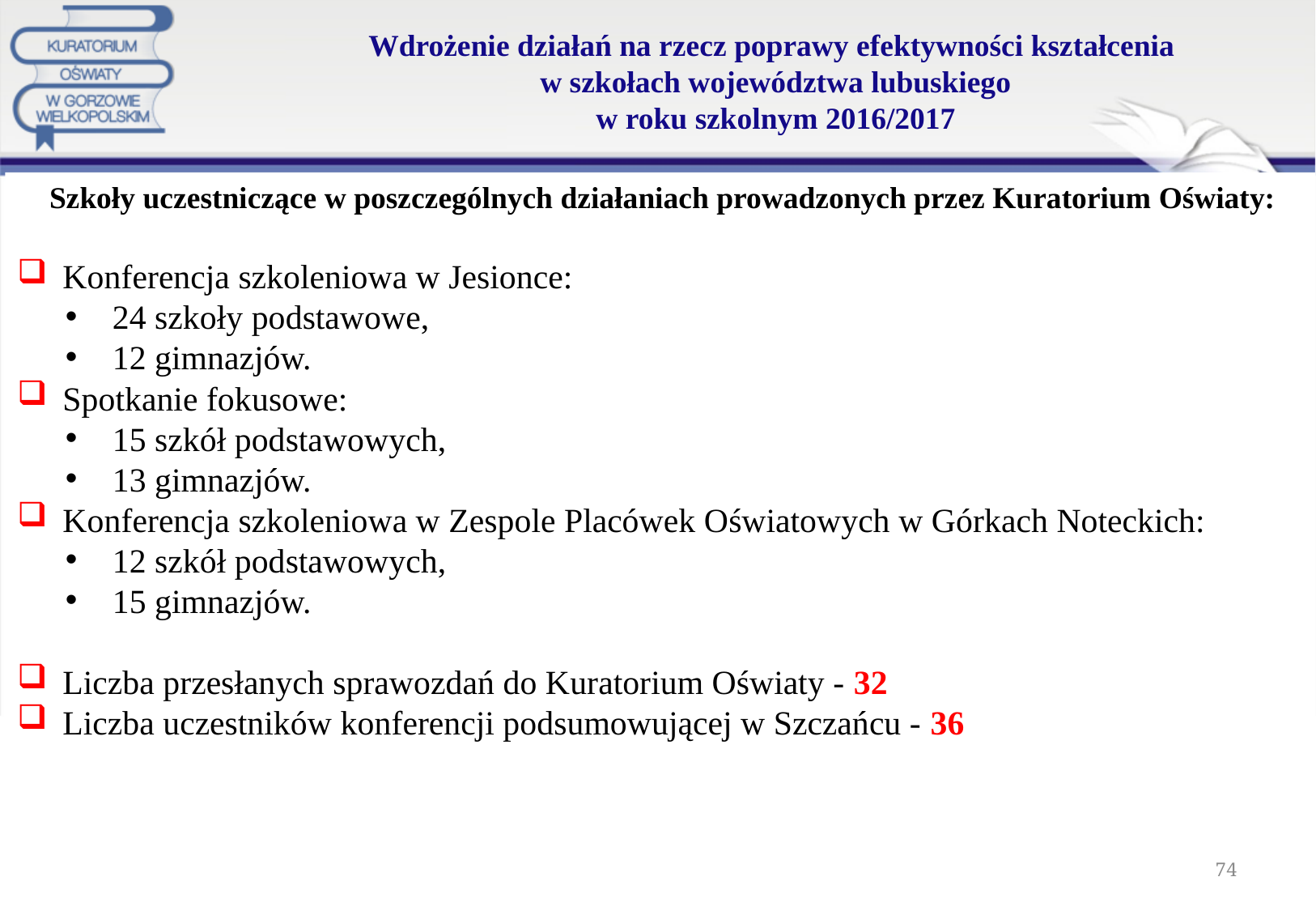

# Wdrożenie działań na rzecz poprawy efektywności kształcenia w szkołach województwa lubuskiego w roku szkolnym 2016/2017
Szkoły uczestniczące w poszczególnych działaniach prowadzonych przez Kuratorium Oświaty:

Konferencja szkoleniowa w Jesionce:
24 szkoły podstawowe,
12 gimnazjów.
Spotkanie fokusowe:
15 szkół podstawowych,
13 gimnazjów.
Konferencja szkoleniowa w Zespole Placówek Oświatowych w Górkach Noteckich:
12 szkół podstawowych,
15 gimnazjów.

Liczba przesłanych sprawozdań do Kuratorium Oświaty - 32
Liczba uczestników konferencji podsumowującej w Szczańcu - 36
74